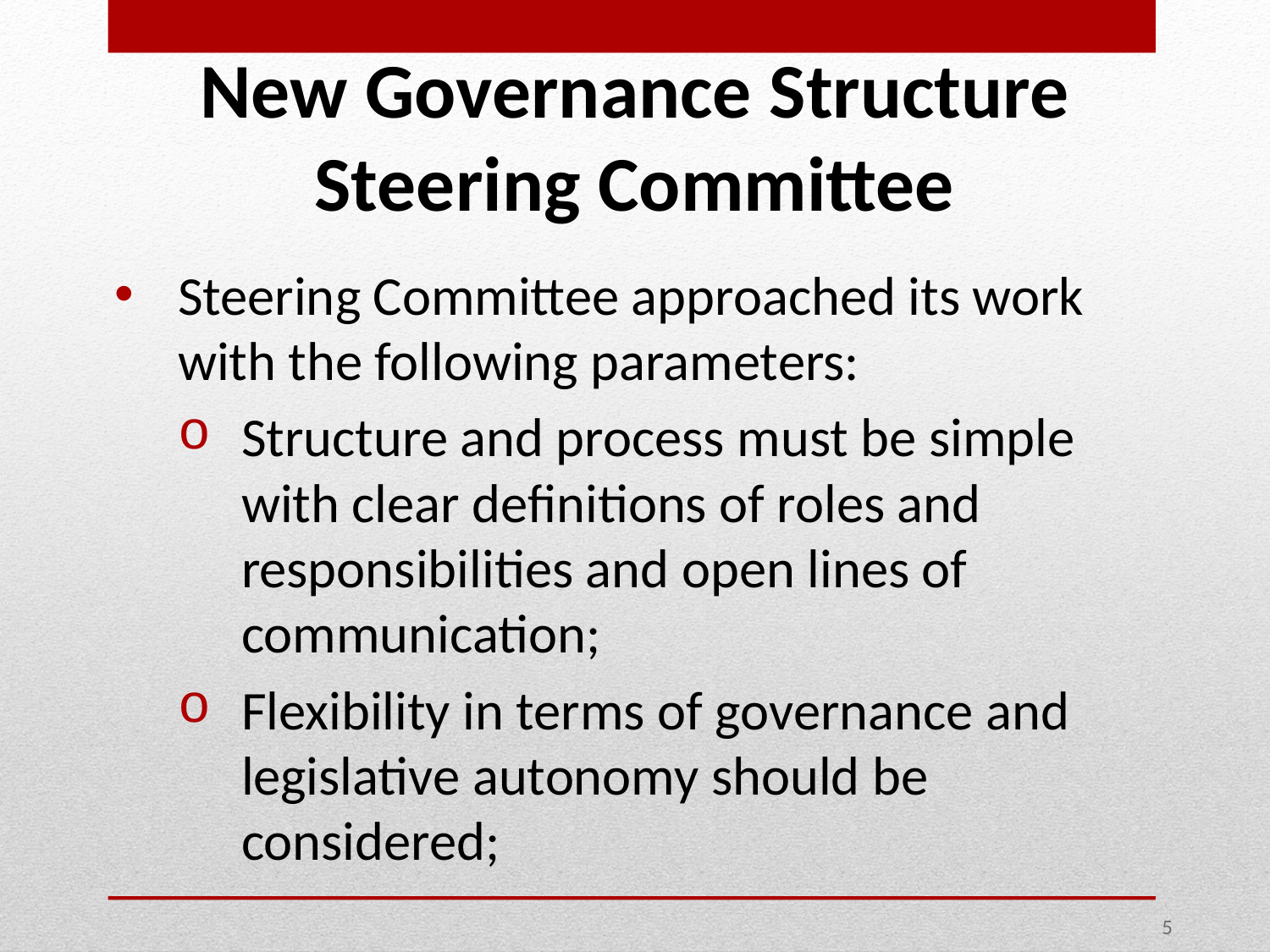

New Governance Structure
Steering Committee
Steering Committee approached its work with the following parameters:
Structure and process must be simple with clear definitions of roles and responsibilities and open lines of communication;
Flexibility in terms of governance and legislative autonomy should be considered;

5